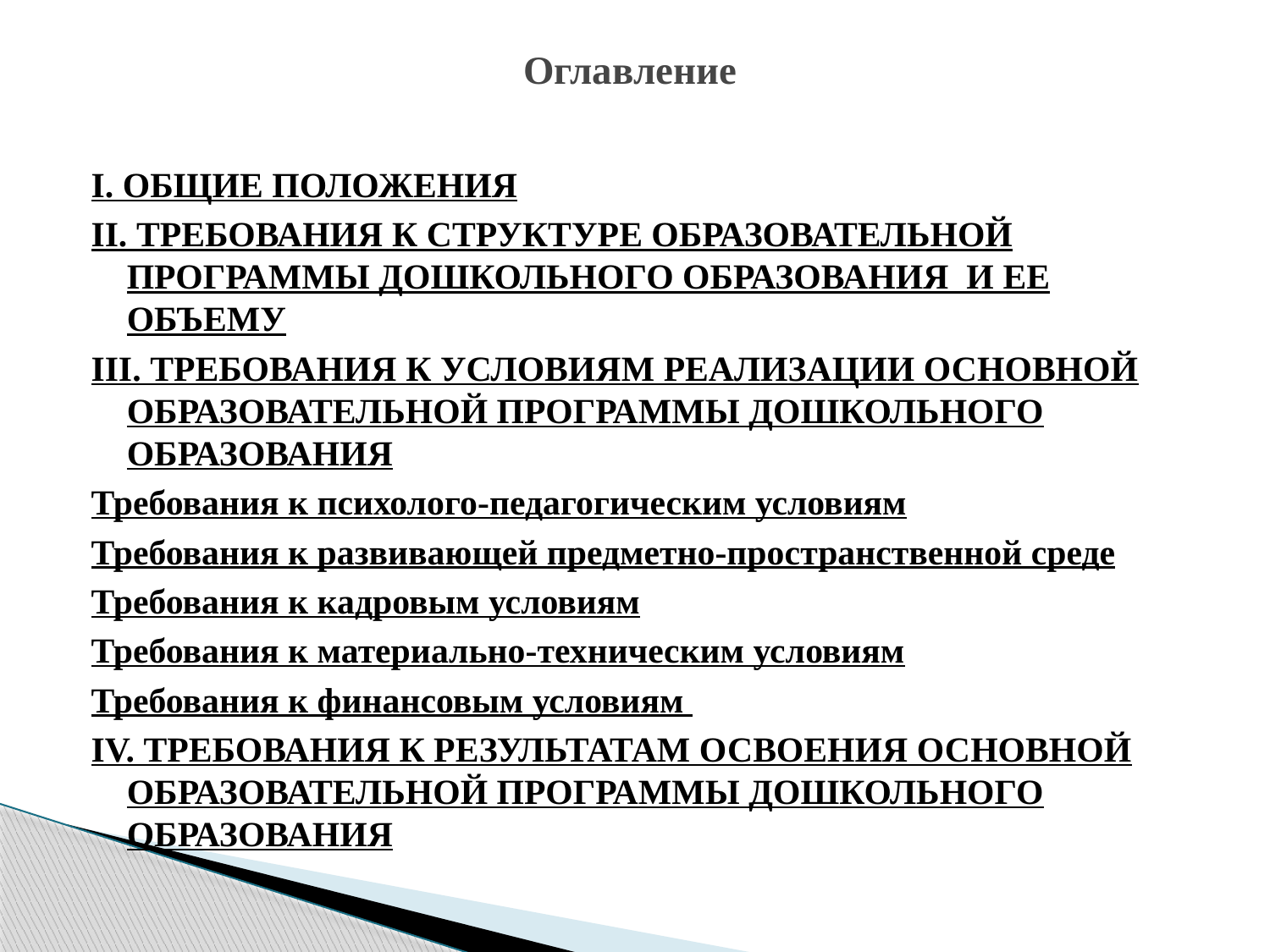

# Оглавление
I. ОБЩИЕ ПОЛОЖЕНИЯ
II. ТРЕБОВАНИЯ К СТРУКТУРЕ ОБРАЗОВАТЕЛЬНОЙ ПРОГРАММЫ ДОШКОЛЬНОГО ОБРАЗОВАНИЯ  И ЕЕ ОБЪЕМУ
III. ТРЕБОВАНИЯ К УСЛОВИЯМ РЕАЛИЗАЦИИ ОСНОВНОЙ ОБРАЗОВАТЕЛЬНОЙ ПРОГРАММЫ ДОШКОЛЬНОГО ОБРАЗОВАНИЯ
Требования к психолого-педагогическим условиям
Требования к развивающей предметно-пространственной среде
Требования к кадровым условиям
Требования к материально-техническим условиям
Требования к финансовым условиям
IV. ТРЕБОВАНИЯ К РЕЗУЛЬТАТАМ ОСВОЕНИЯ ОСНОВНОЙ ОБРАЗОВАТЕЛЬНОЙ ПРОГРАММЫ ДОШКОЛЬНОГО ОБРАЗОВАНИЯ